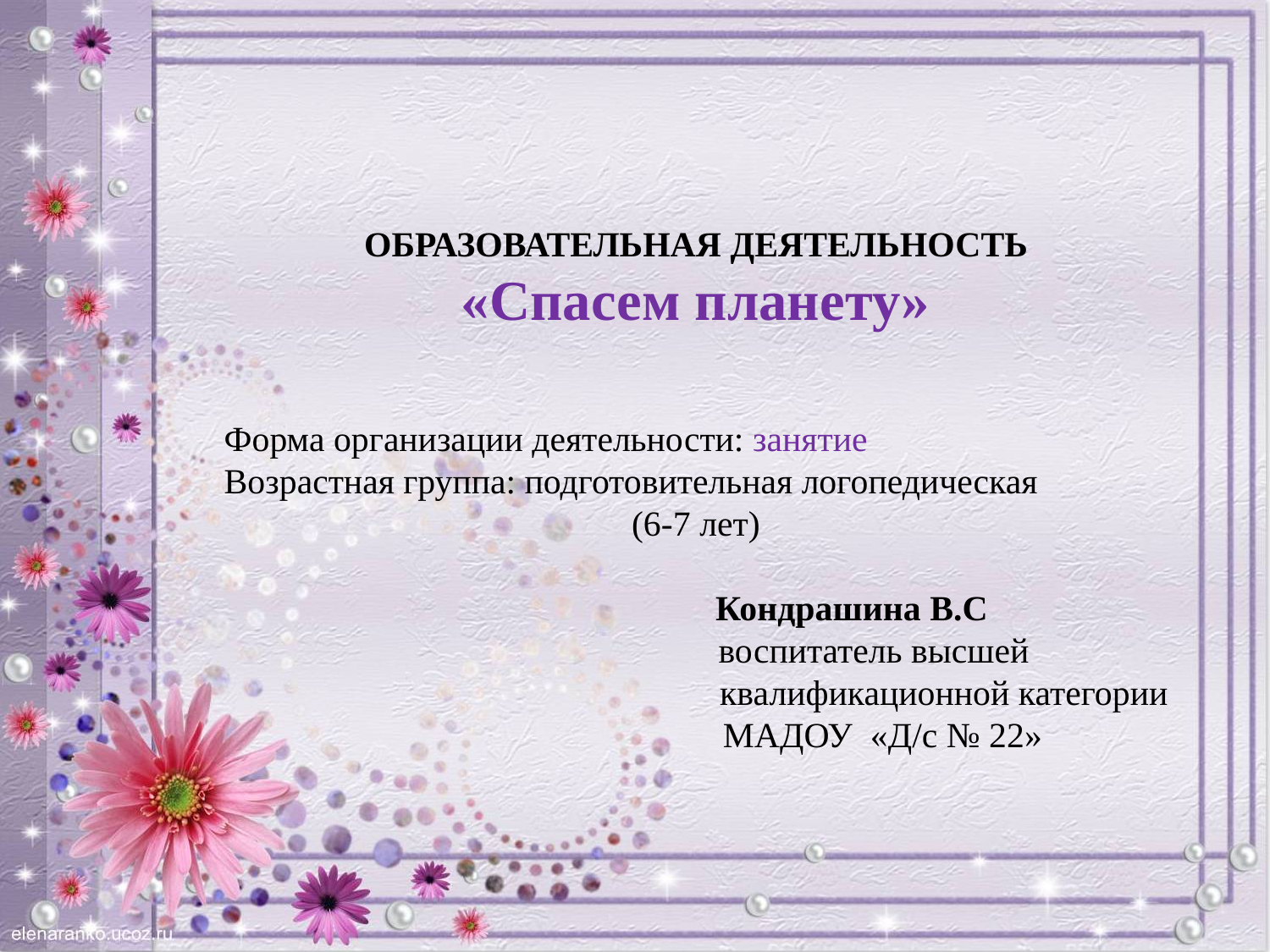

ОБРАЗОВАТЕЛЬНАЯ ДЕЯТЕЛЬНОСТЬ
«Спасем планету»

Форма организации деятельности: занятие
Возрастная группа: подготовительная логопедическая
(6-7 лет)

                                Кондрашина В.С
                                        воспитатель высшей
квалификационной категории
                                          МАДОУ  «Д/с № 22»